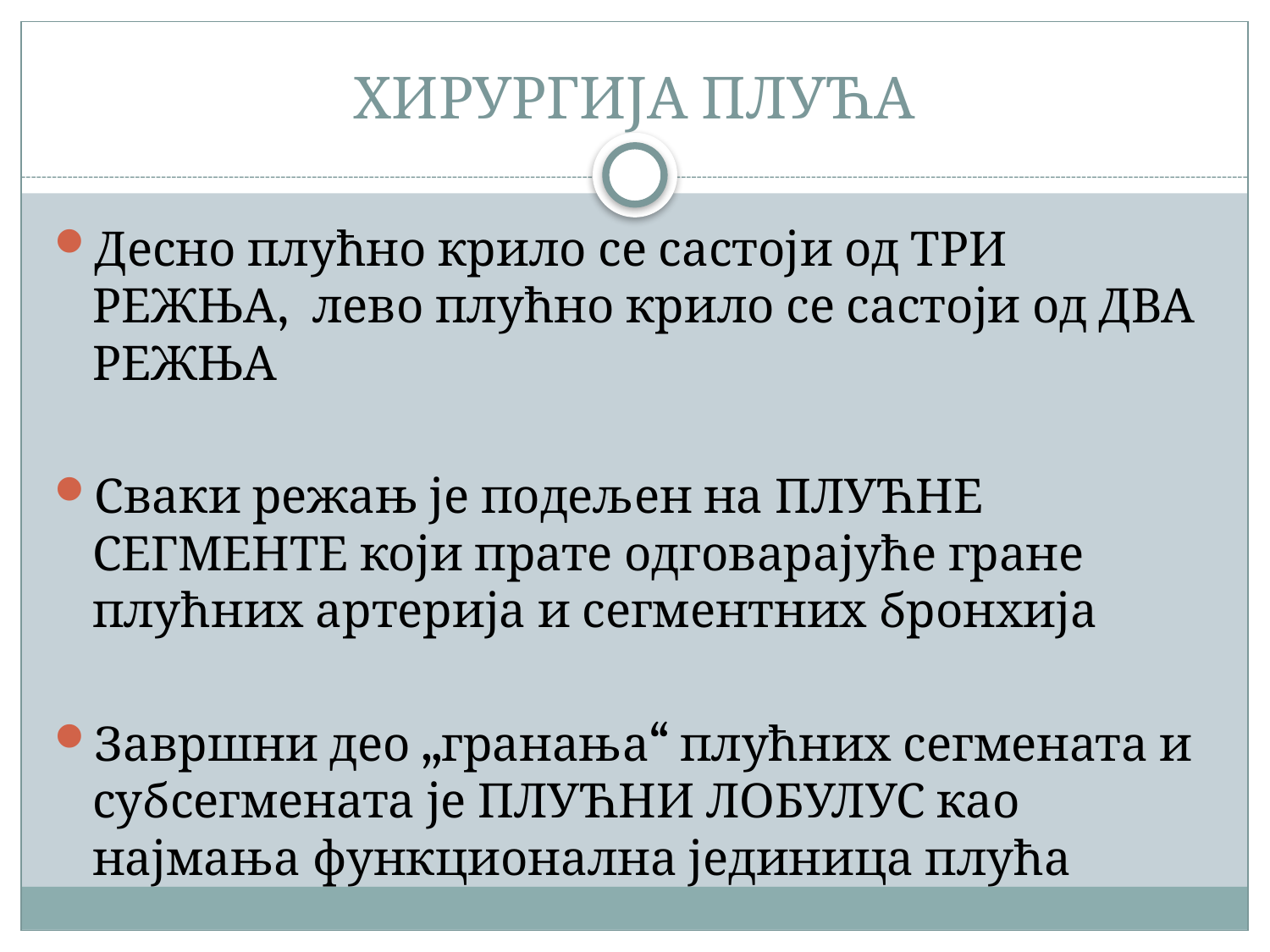

# ХИРУРГИЈА ПЛУЋА
Десно плућно крило се састоји од ТРИ РЕЖЊА,  лево плућно крило се састоји од ДВА РЕЖЊА

Сваки режањ је подељен на ПЛУЋНЕ СЕГМЕНТЕ који прате одговарајуће гране плућних артерија и сегментних бронхија

Завршни део „гранања“ плућних сегмената и субсегмената је ПЛУЋНИ ЛОБУЛУС као најмања функционална јединица плућа